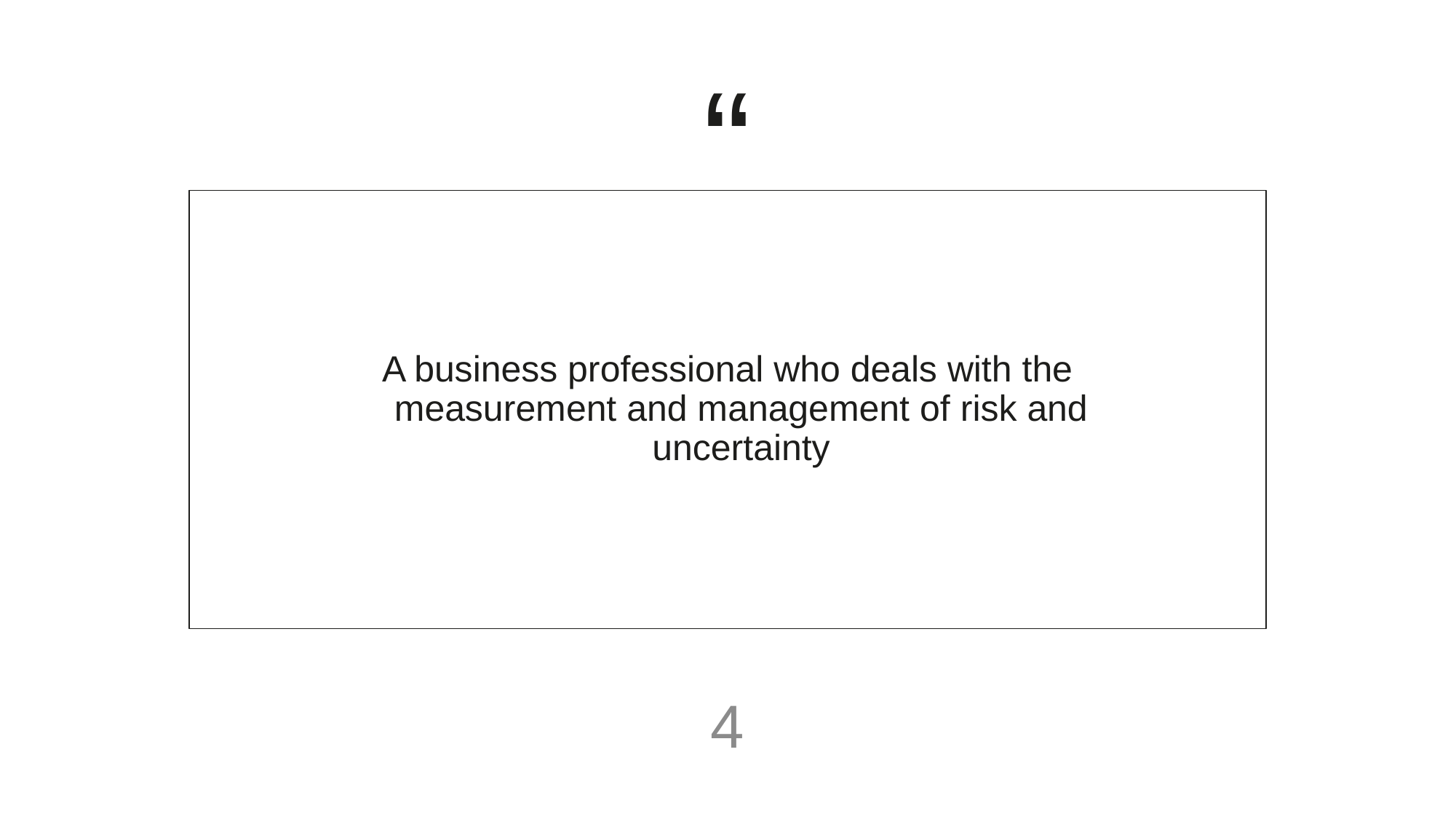

A business professional who deals with the measurement and management of risk and uncertainty
4